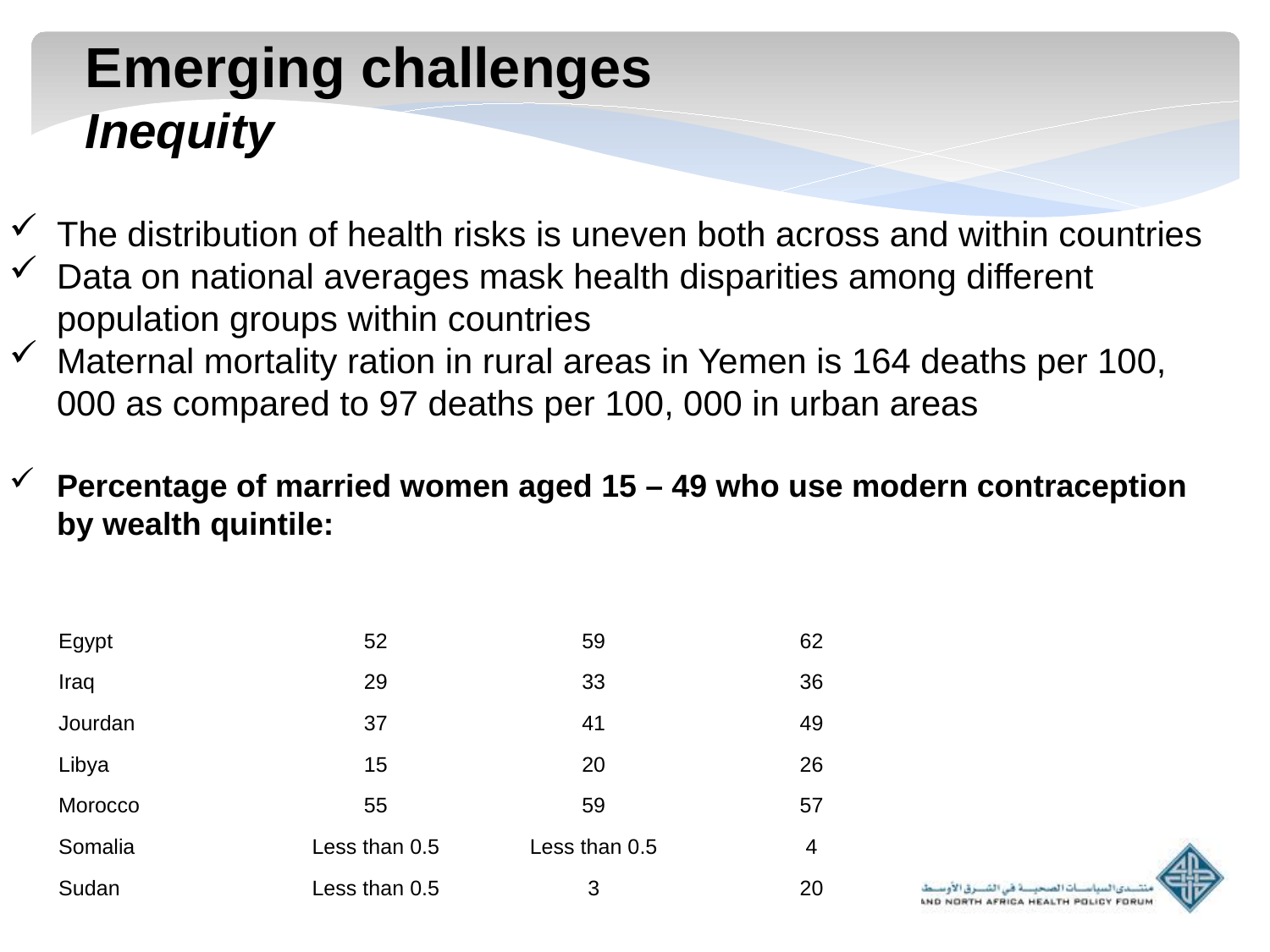

Emerging challenges
Inequity

The distribution of health risks is uneven both across and within countries
Data on national averages mask health disparities among different population groups within countries
Maternal mortality ration in rural areas in Yemen is 164 deaths per 100, 000 as compared to 97 deaths per 100, 000 in urban areas

Percentage of married women aged 15 – 49 who use modern contraception by wealth quintile:

| Country | Poorest | Middle | Richest |
| --- | --- | --- | --- |
| Egypt | 52 | 59 | 62 |
| Iraq | 29 | 33 | 36 |
| Jourdan | 37 | 41 | 49 |
| Libya | 15 | 20 | 26 |
| Morocco | 55 | 59 | 57 |
| Somalia | Less than 0.5 | Less than 0.5 | 4 |
| Sudan | Less than 0.5 | 3 | 20 |